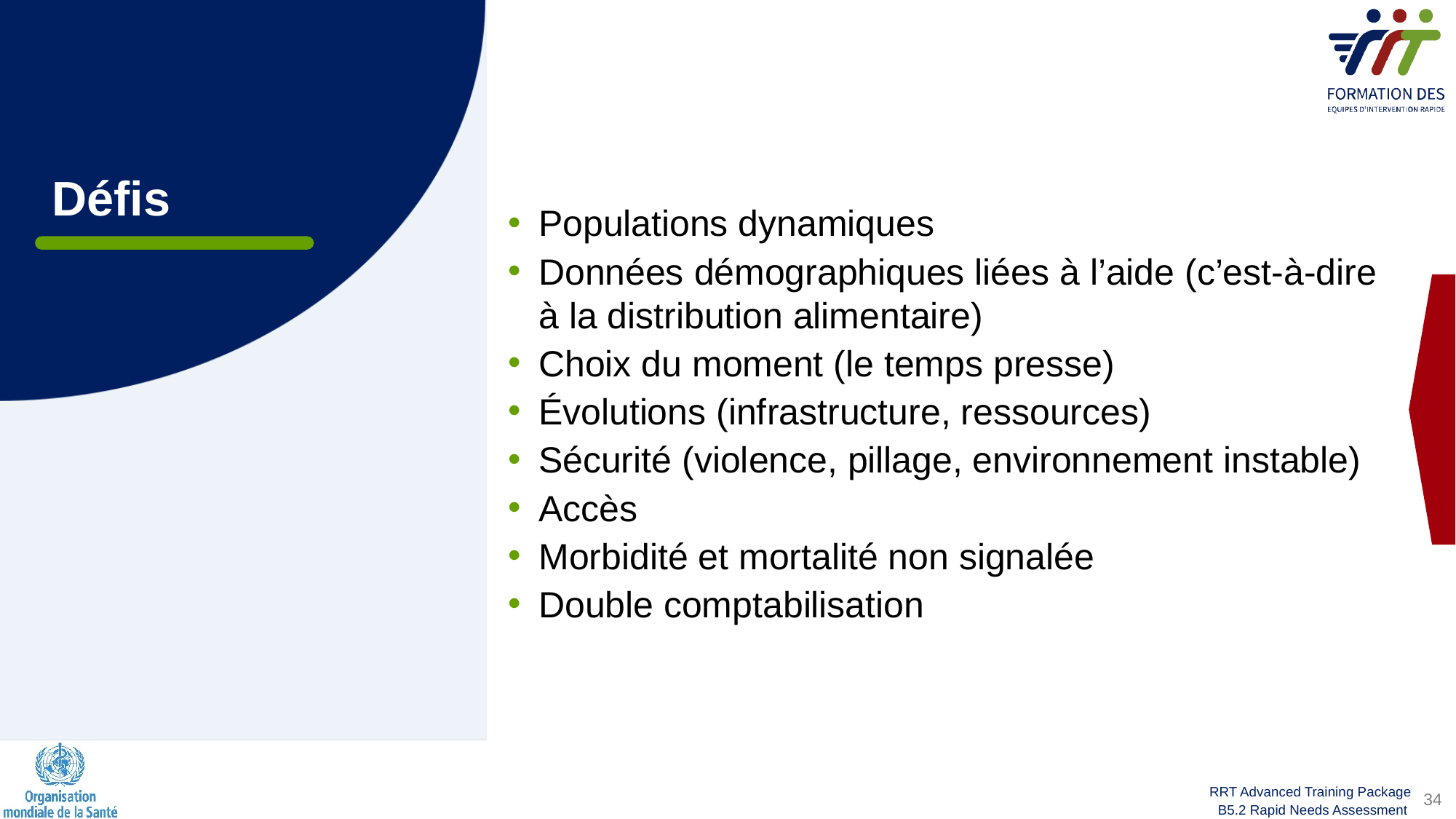

Défis
Populations dynamiques
Données démographiques liées à l’aide (c’est-à-dire à la distribution alimentaire)
Choix du moment (le temps presse)
Évolutions (infrastructure, ressources)
Sécurité (violence, pillage, environnement instable)
Accès
Morbidité et mortalité non signalée
Double comptabilisation